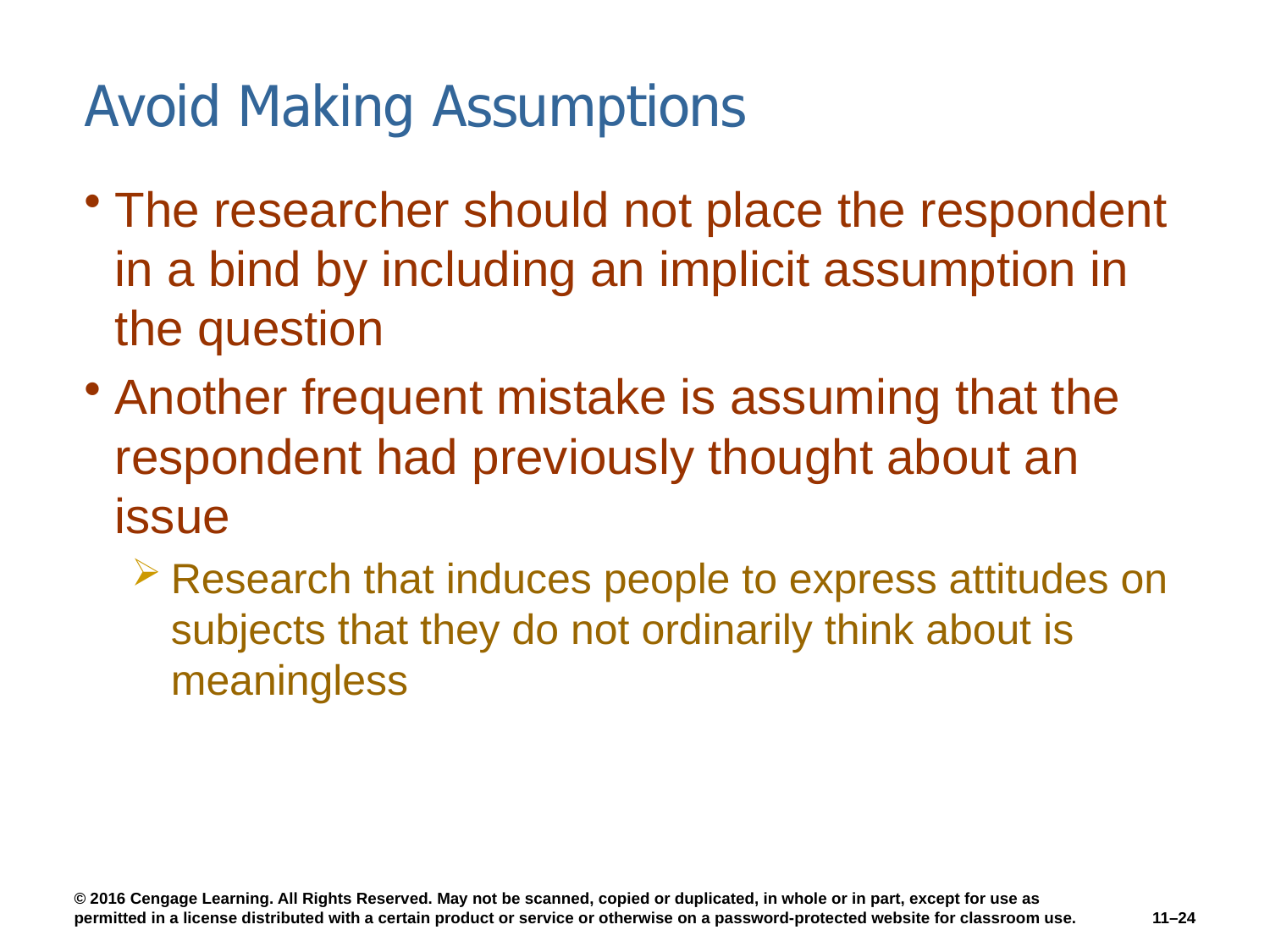

# Avoid Making Assumptions
The researcher should not place the respondent in a bind by including an implicit assumption in the question
Another frequent mistake is assuming that the respondent had previously thought about an issue
Research that induces people to express attitudes on subjects that they do not ordinarily think about is meaningless
11–24
© 2016 Cengage Learning. All Rights Reserved. May not be scanned, copied or duplicated, in whole or in part, except for use as permitted in a license distributed with a certain product or service or otherwise on a password-protected website for classroom use.